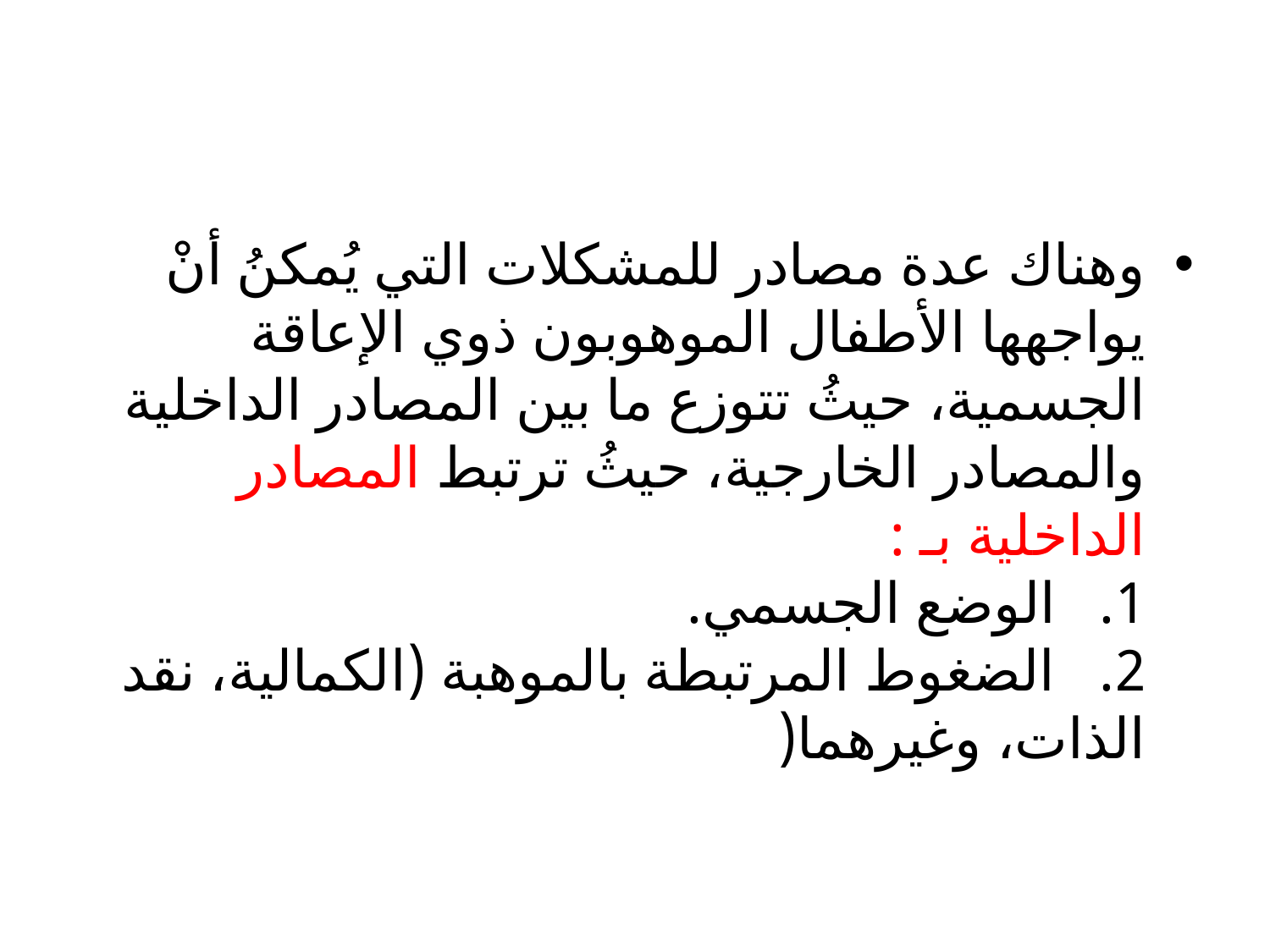

وهناك عدة مصادر للمشكلات التي يُمكنُ أنْ يواجهها الأطفال الموهوبون ذوي الإعاقة الجسمية، حيثُ تتوزع ما بين المصادر الداخلية والمصادر الخارجية، حيثُ ترتبط المصادر الداخلية بـ :
1.   الوضع الجسمي.
2.   الضغوط المرتبطة بالموهبة (الكمالية، نقد الذات، وغيرهما(